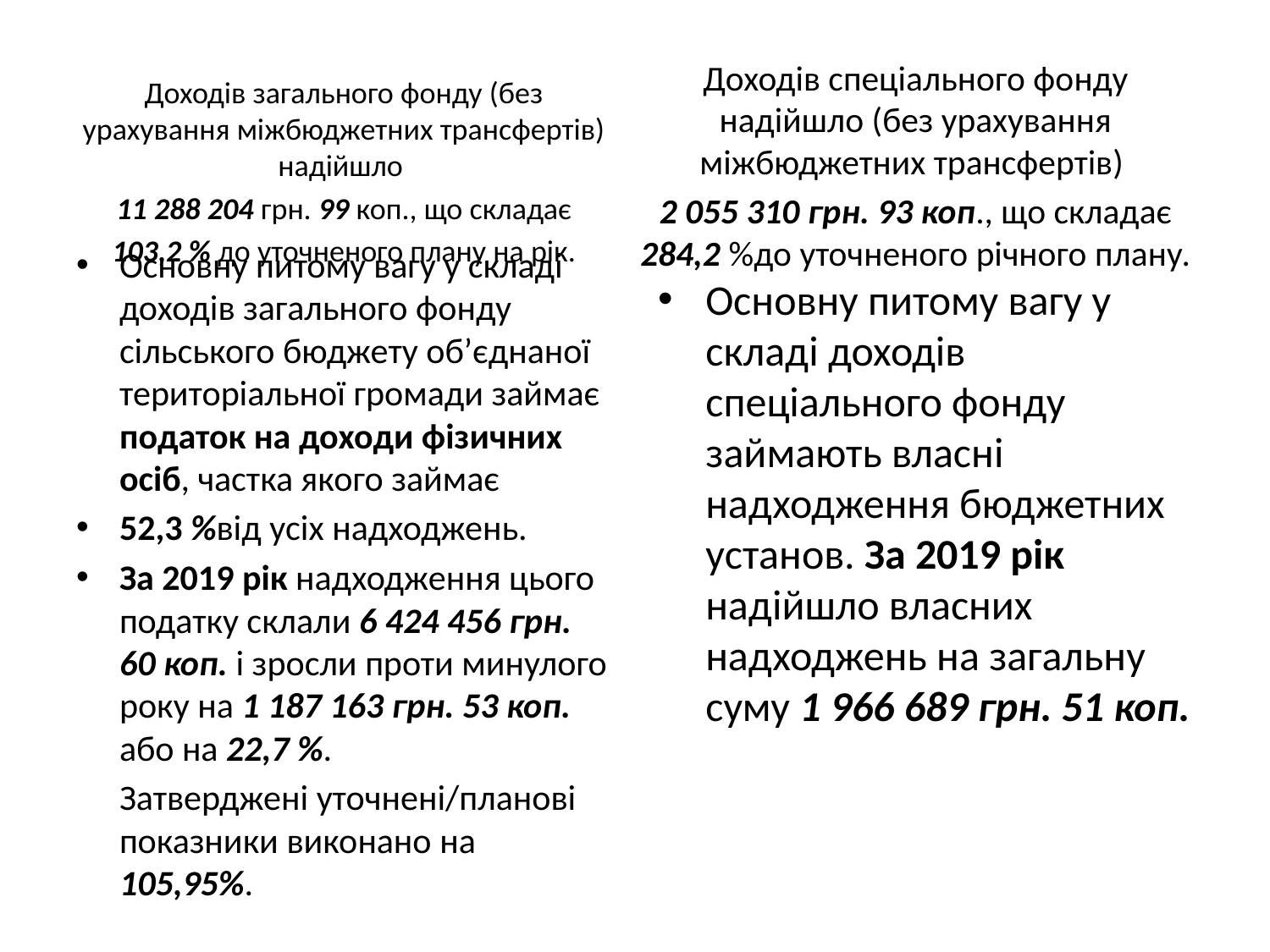

Доходів загального фонду (без урахування міжбюджетних трансфертів) надійшло
11 288 204 грн. 99 коп., що складає
 103,2 % до уточненого плану на рік.

Доходів спеціального фонду надійшло (без урахування міжбюджетних трансфертів)
2 055 310 грн. 93 коп., що складає 284,2 %до уточненого річного плану.

Основну питому вагу у складі доходів загального фонду сільського бюджету об’єднаної територіальної громади займає податок на доходи фізичних осіб, частка якого займає
52,3 %від усіх надходжень.
За 2019 рік надходження цього податку склали 6 424 456 грн. 60 коп. і зросли проти минулого року на 1 187 163 грн. 53 коп. або на 22,7 %.
	Затверджені уточнені/планові показники виконано на 105,95%.

Основну питому вагу у складі доходів спеціального фонду займають власні надходження бюджетних установ. За 2019 рік надійшло власних надходжень на загальну суму 1 966 689 грн. 51 коп.